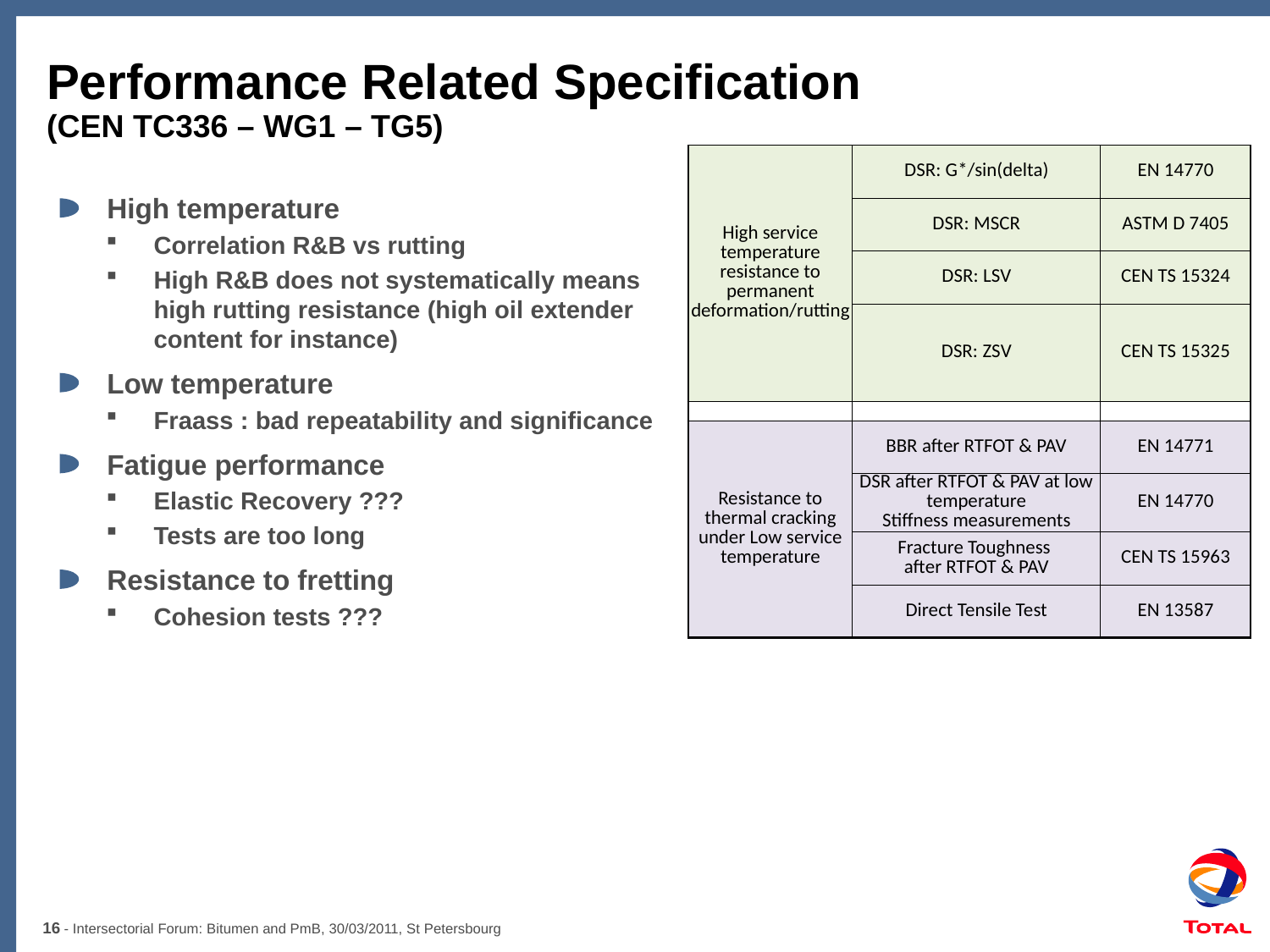

# Performance Related Specification (CEN TC336 – WG1 – TG5)
| High service temperature resistance to permanent deformation/rutting | DSR: G\*/sin(delta) | EN 14770 |
| --- | --- | --- |
|  | DSR: MSCR | ASTM D 7405 |
|  | DSR: LSV | CEN TS 15324 |
|  | DSR: ZSV | CEN TS 15325 |
|  |  |  |
| Resistance to thermal cracking under Low service temperature | BBR after RTFOT & PAV | EN 14771 |
|  | DSR after RTFOT & PAV at low temperature Stiffness measurements | EN 14770 |
|  | Fracture Toughness after RTFOT & PAV | CEN TS 15963 |
|  | Direct Tensile Test | EN 13587 |
High temperature
Correlation R&B vs rutting
High R&B does not systematically means high rutting resistance (high oil extender content for instance)
Low temperature
Fraass : bad repeatability and significance
Fatigue performance
Elastic Recovery ???
Tests are too long
Resistance to fretting
Cohesion tests ???

16
- Intersectorial Forum: Bitumen and PmB, 30/03/2011, St Petersbourg